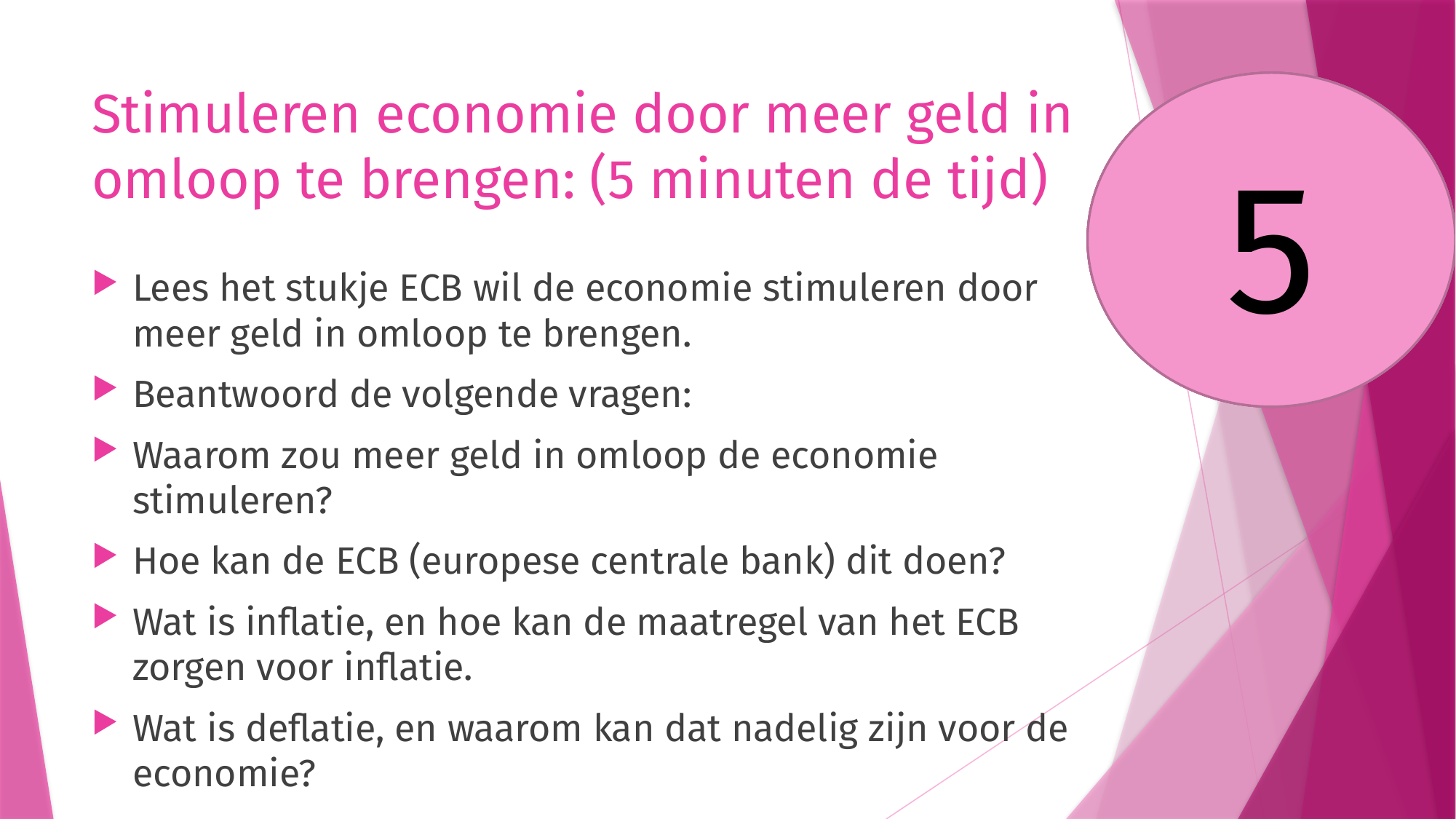

# Stimuleren economie door meer geld in omloop te brengen: (5 minuten de tijd)
5
4
3
1
2
Lees het stukje ECB wil de economie stimuleren door meer geld in omloop te brengen.
Beantwoord de volgende vragen:
Waarom zou meer geld in omloop de economie stimuleren?
Hoe kan de ECB (europese centrale bank) dit doen?
Wat is inflatie, en hoe kan de maatregel van het ECB zorgen voor inflatie.
Wat is deflatie, en waarom kan dat nadelig zijn voor de economie?